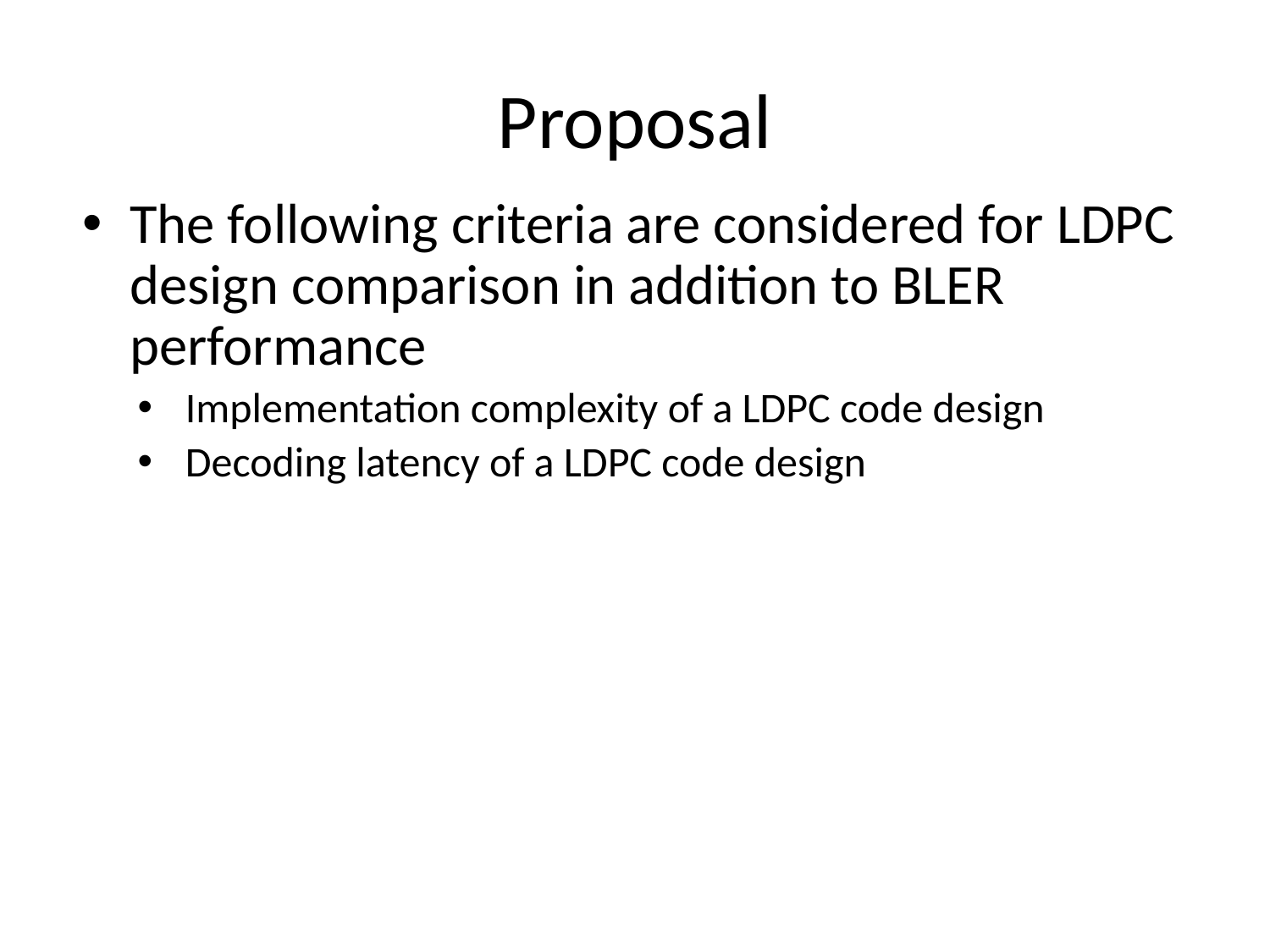

# Proposal
The following criteria are considered for LDPC design comparison in addition to BLER performance
Implementation complexity of a LDPC code design
Decoding latency of a LDPC code design